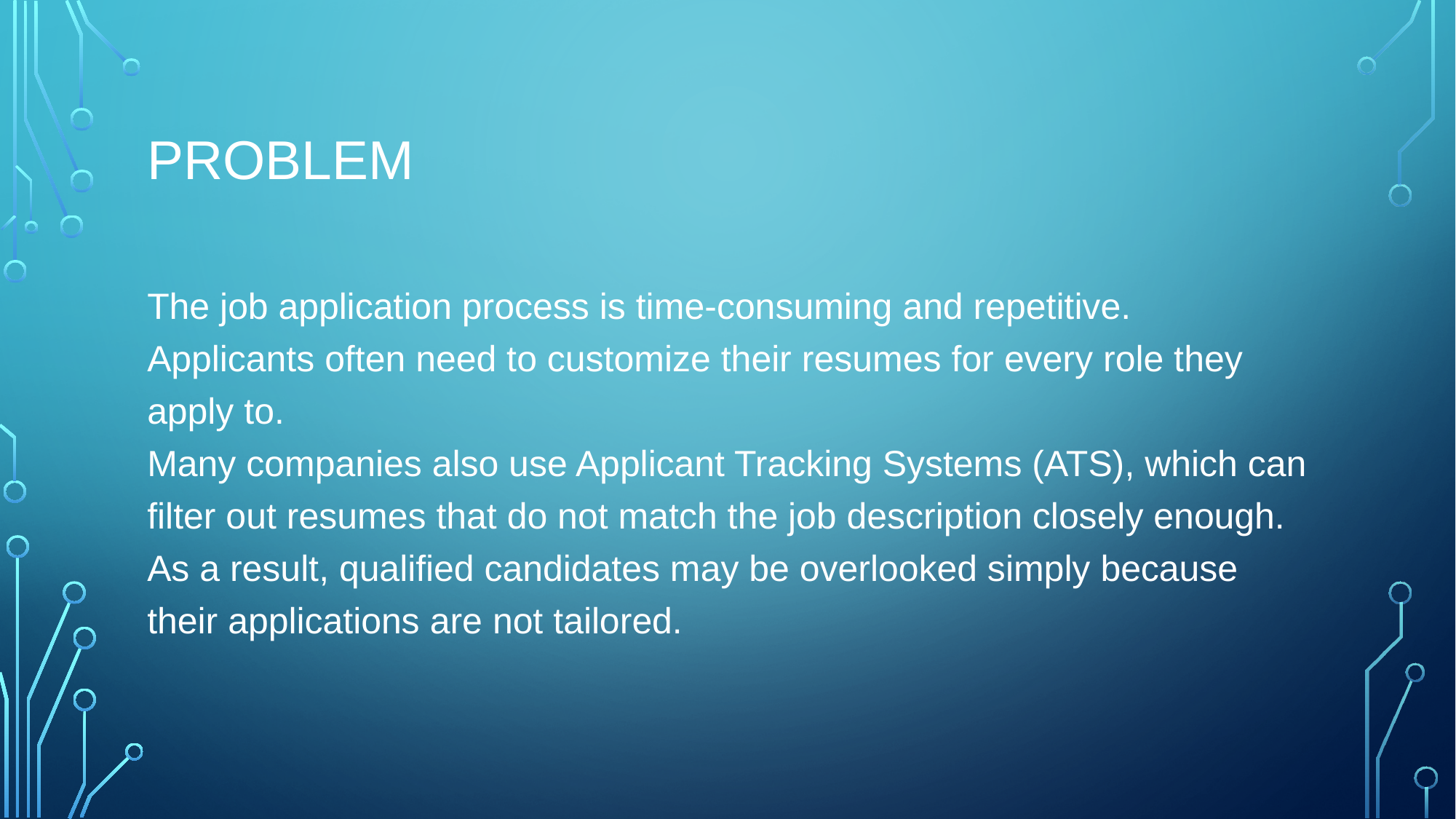

# Problem
The job application process is time-consuming and repetitive.
Applicants often need to customize their resumes for every role they apply to.
Many companies also use Applicant Tracking Systems (ATS), which can filter out resumes that do not match the job description closely enough.
As a result, qualified candidates may be overlooked simply because their applications are not tailored.